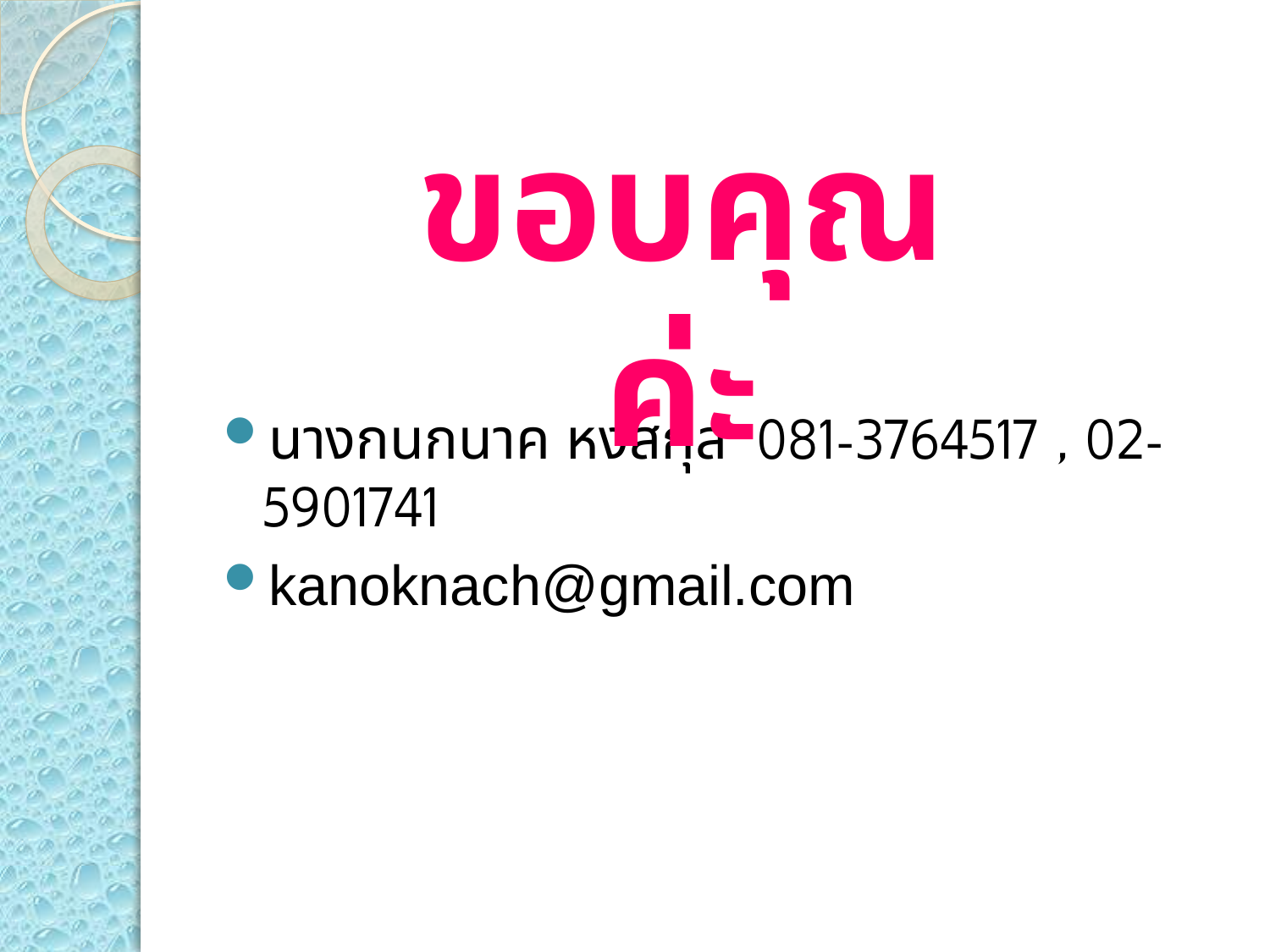

ขอบคุณค่ะ
นางกนกนาค หงสกุล  081-3764517 , 02-5901741
kanoknach@gmail.com